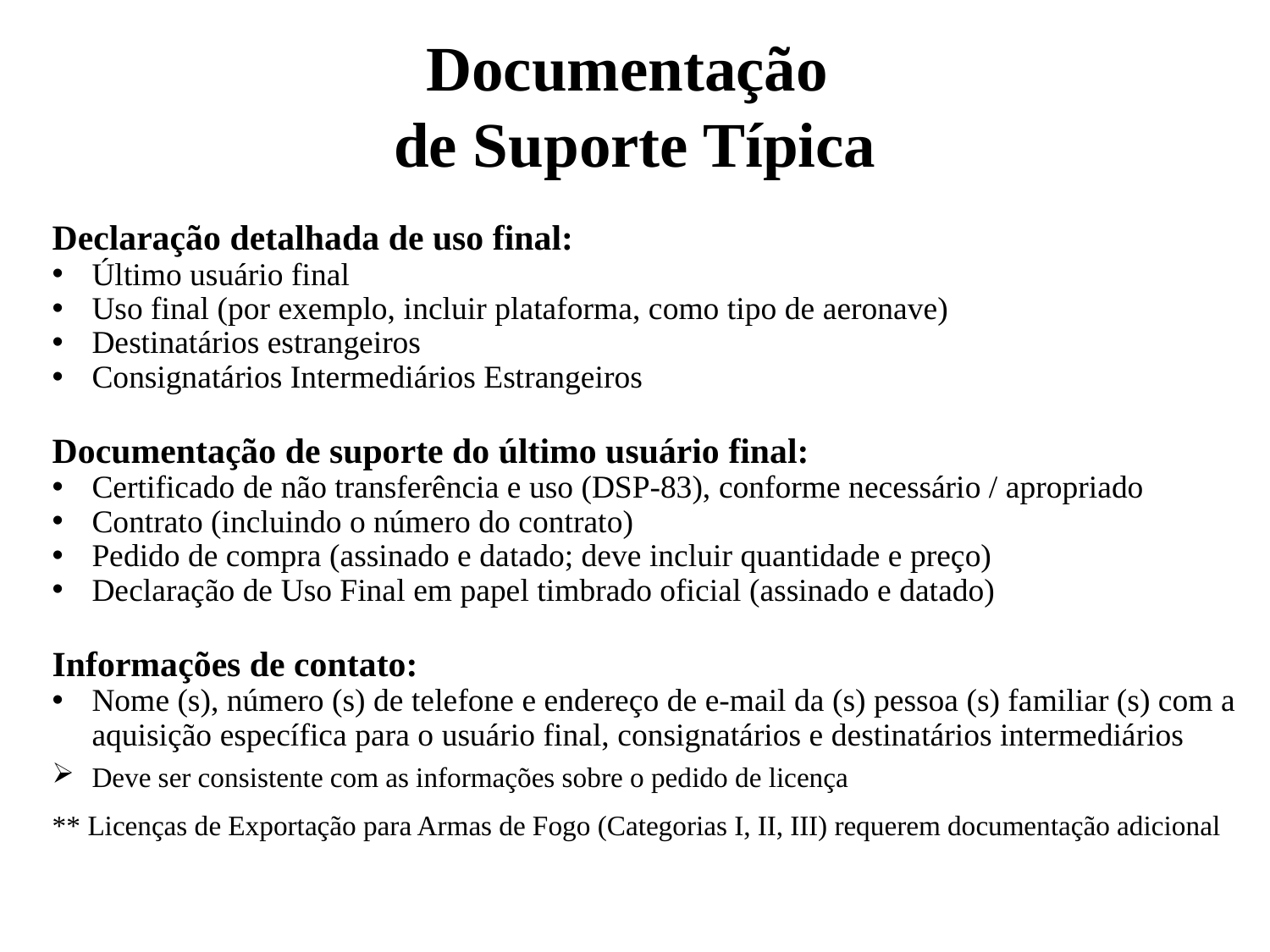

Documentação
de Suporte Típica
Declaração detalhada de uso final:
Último usuário final
Uso final (por exemplo, incluir plataforma, como tipo de aeronave)
Destinatários estrangeiros
Consignatários Intermediários Estrangeiros

Documentação de suporte do último usuário final:
Certificado de não transferência e uso (DSP-83), conforme necessário / apropriado
Contrato (incluindo o número do contrato)
Pedido de compra (assinado e datado; deve incluir quantidade e preço)
Declaração de Uso Final em papel timbrado oficial (assinado e datado)

Informações de contato:
Nome (s), número (s) de telefone e endereço de e-mail da (s) pessoa (s) familiar (s) com a aquisição específica para o usuário final, consignatários e destinatários intermediários
Deve ser consistente com as informações sobre o pedido de licença
** Licenças de Exportação para Armas de Fogo (Categorias I, II, III) requerem documentação adicional